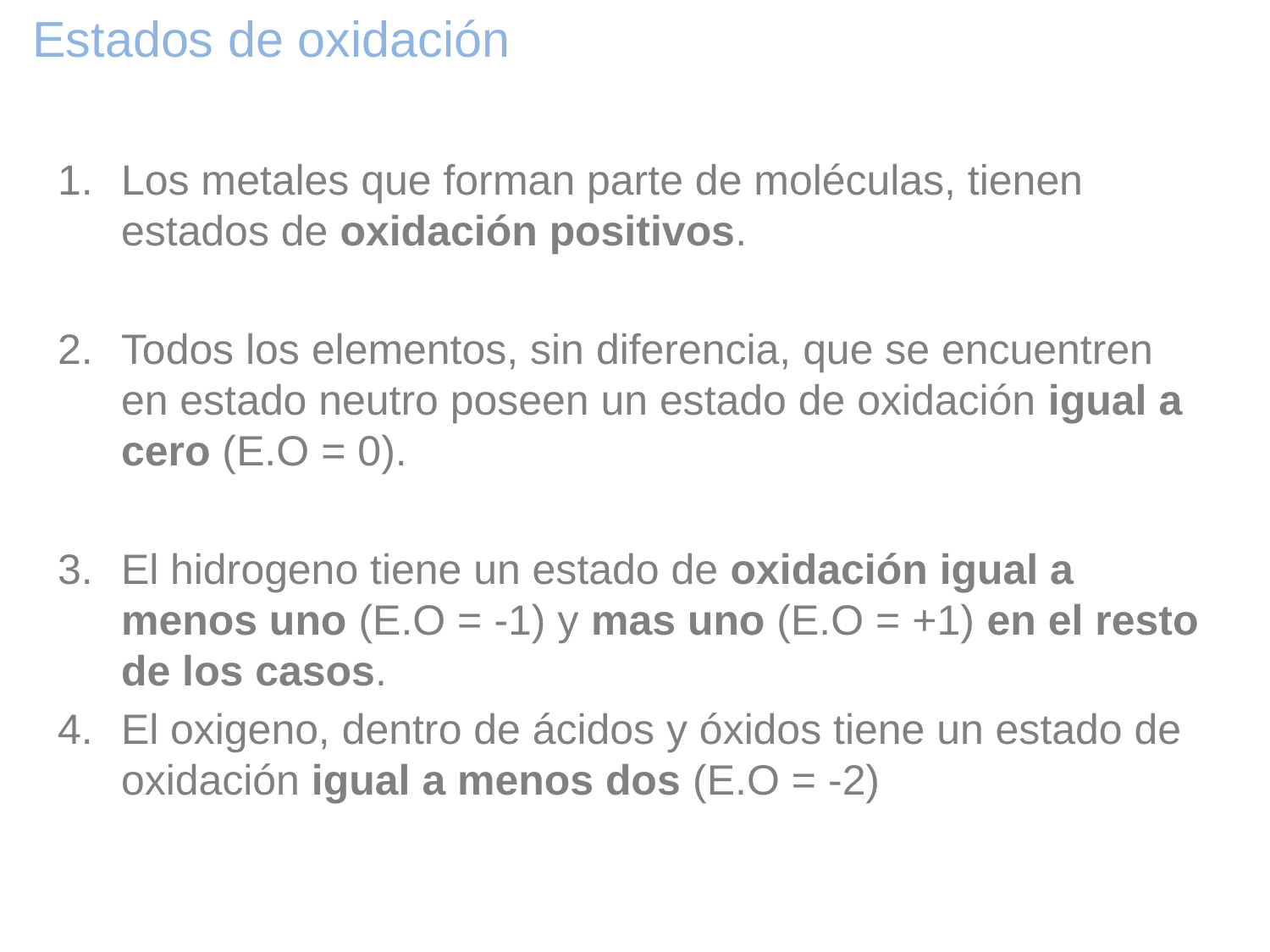

# Estados de oxidación
Los metales que forman parte de moléculas, tienen estados de oxidación positivos.

Todos los elementos, sin diferencia, que se encuentren en estado neutro poseen un estado de oxidación igual a cero (E.O = 0).

El hidrogeno tiene un estado de oxidación igual a menos uno (E.O = -1) y mas uno (E.O = +1) en el resto de los casos.
El oxigeno, dentro de ácidos y óxidos tiene un estado de oxidación igual a menos dos (E.O = -2)